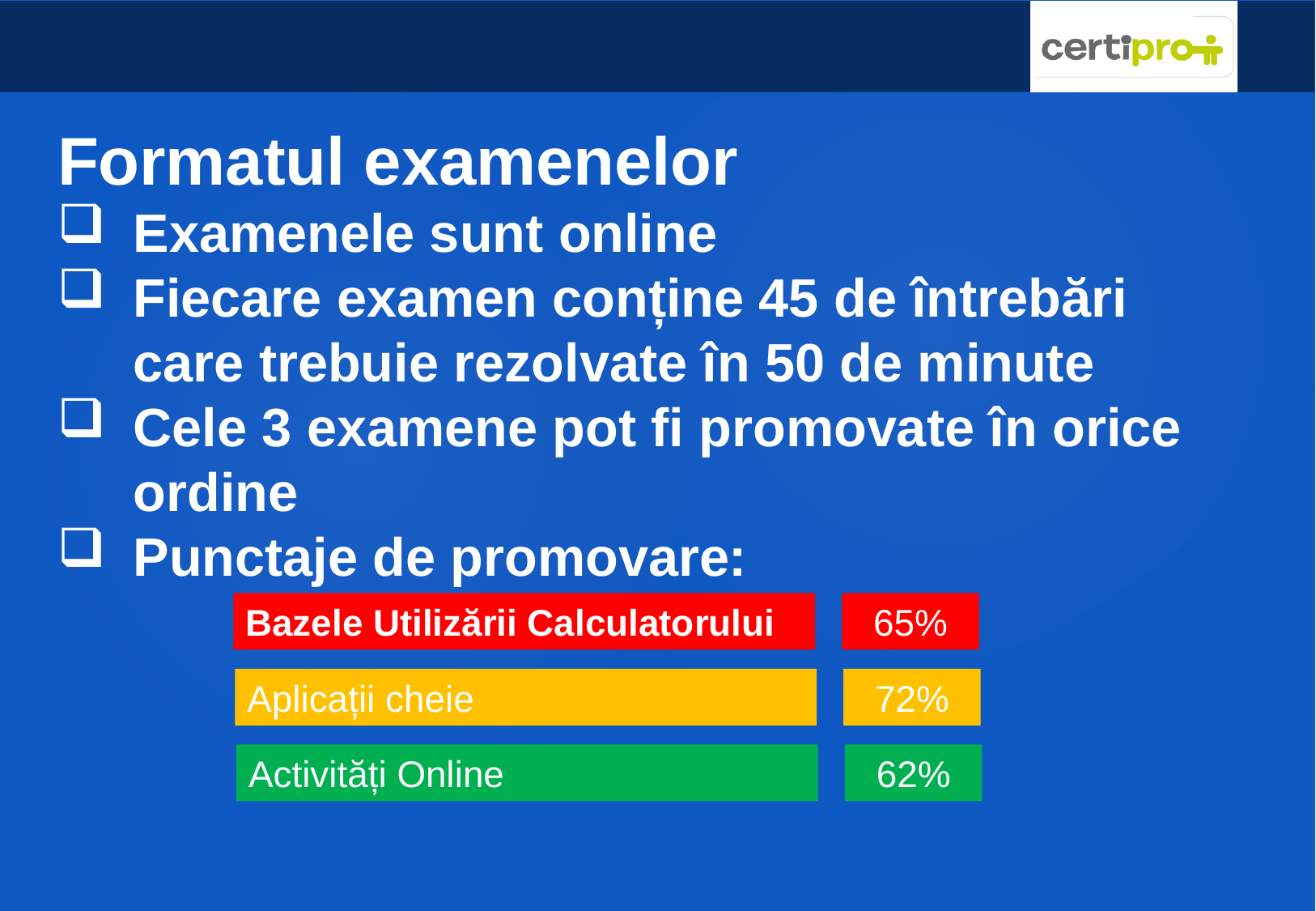

Formatul examenelor
Examenele sunt online
Fiecare examen conține 45 de întrebări care trebuie rezolvate în 50 de minute
Cele 3 examene pot fi promovate în orice ordine
Punctaje de promovare:
Bazele Utilizării Calculatorului
65%
Aplicații cheie
72%
Activități Online
62%